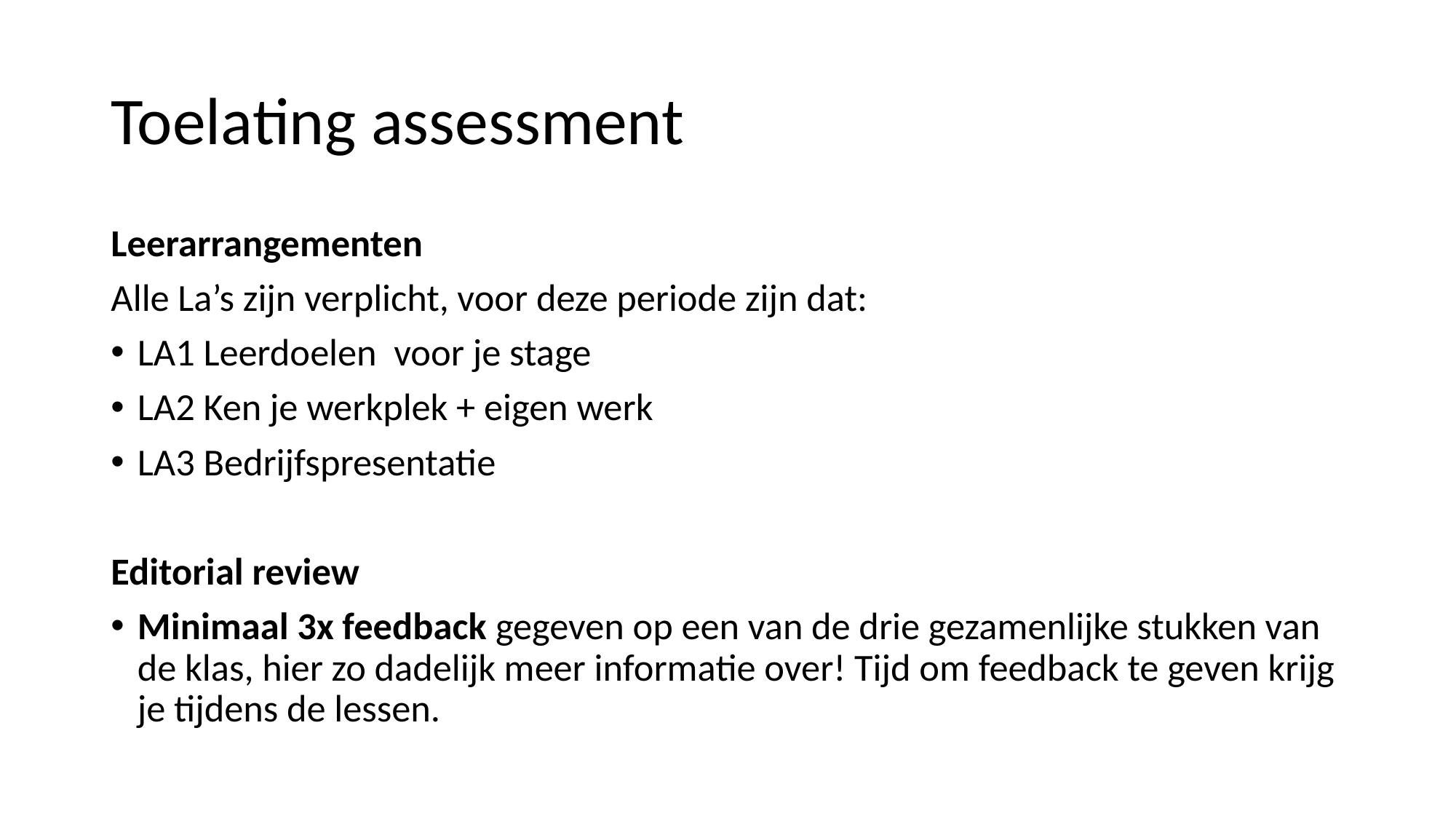

# Toelating assessment
Leerarrangementen
Alle La’s zijn verplicht, voor deze periode zijn dat:
LA1 Leerdoelen  voor je stage
LA2 Ken je werkplek + eigen werk
LA3 Bedrijfspresentatie

Editorial review
Minimaal 3x feedback gegeven op een van de drie gezamenlijke stukken van de klas, hier zo dadelijk meer informatie over! Tijd om feedback te geven krijg je tijdens de lessen.